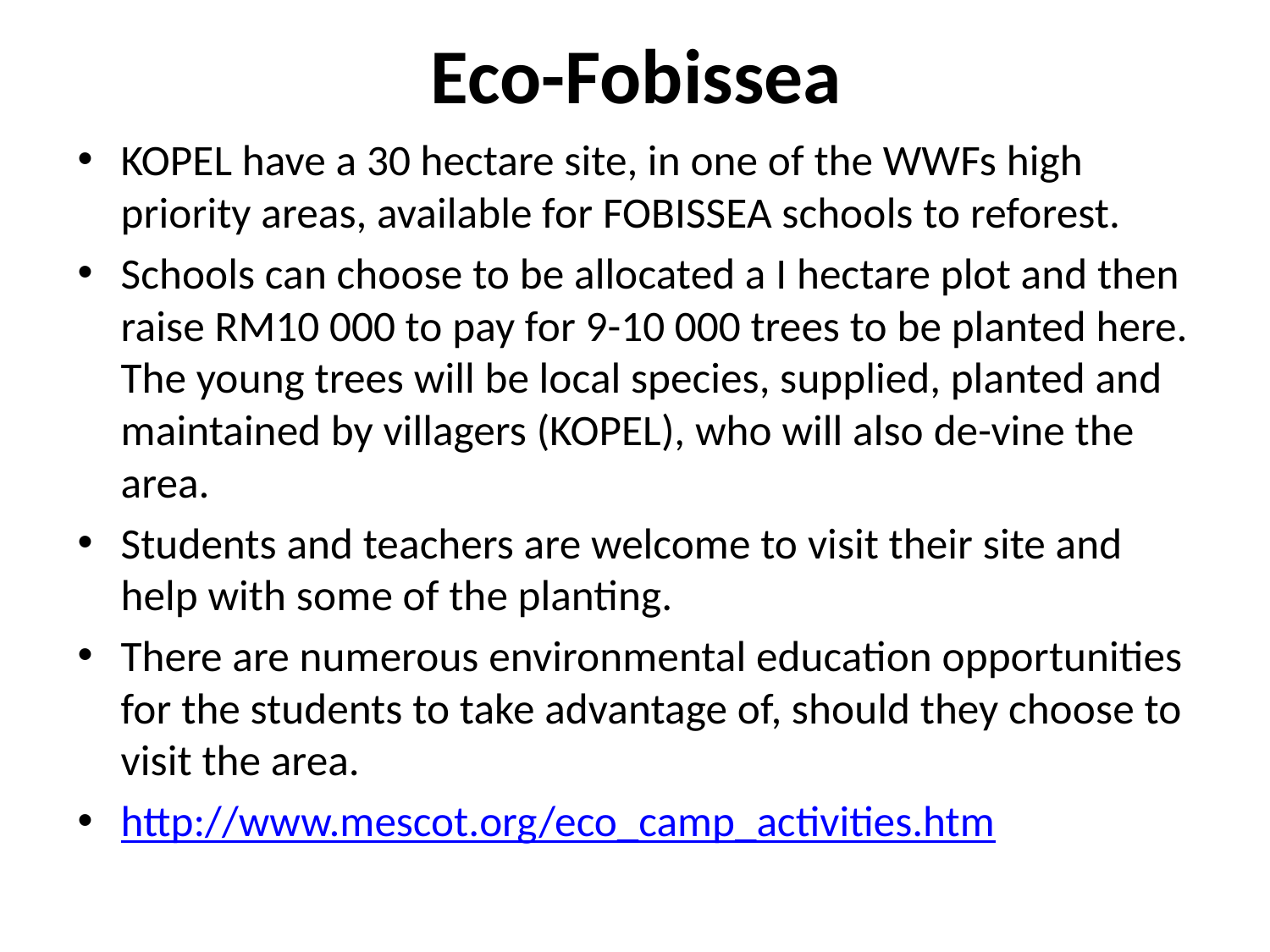

# Eco-Fobissea
KOPEL have a 30 hectare site, in one of the WWFs high priority areas, available for FOBISSEA schools to reforest.
Schools can choose to be allocated a I hectare plot and then raise RM10 000 to pay for 9-10 000 trees to be planted here. The young trees will be local species, supplied, planted and maintained by villagers (KOPEL), who will also de-vine the area.
Students and teachers are welcome to visit their site and help with some of the planting.
There are numerous environmental education opportunities for the students to take advantage of, should they choose to visit the area.
http://www.mescot.org/eco_camp_activities.htm